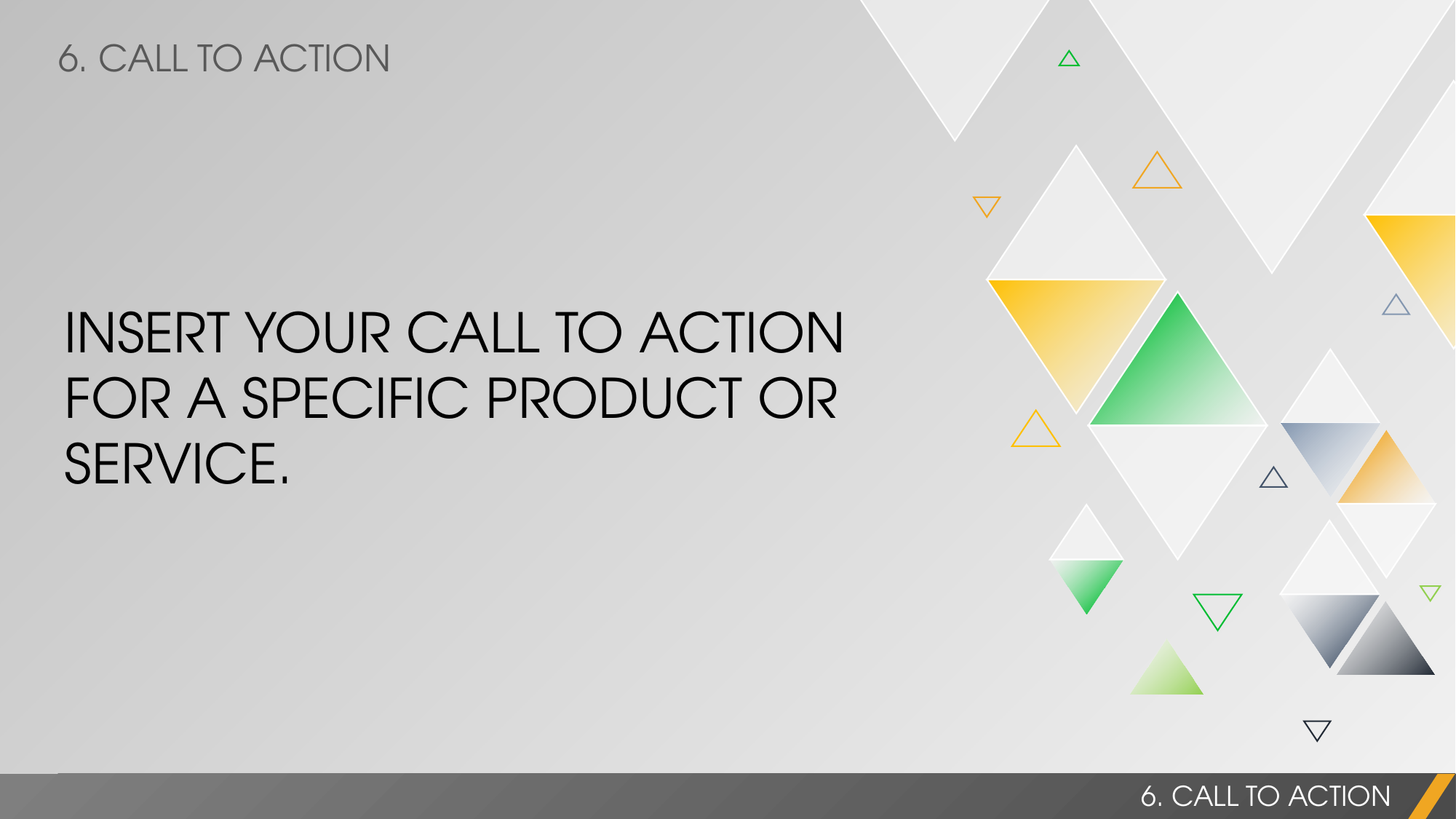

6. CALL TO ACTION
INSERT YOUR CALL TO ACTION FOR A SPECIFIC PRODUCT OR SERVICE.
6. CALL TO ACTION